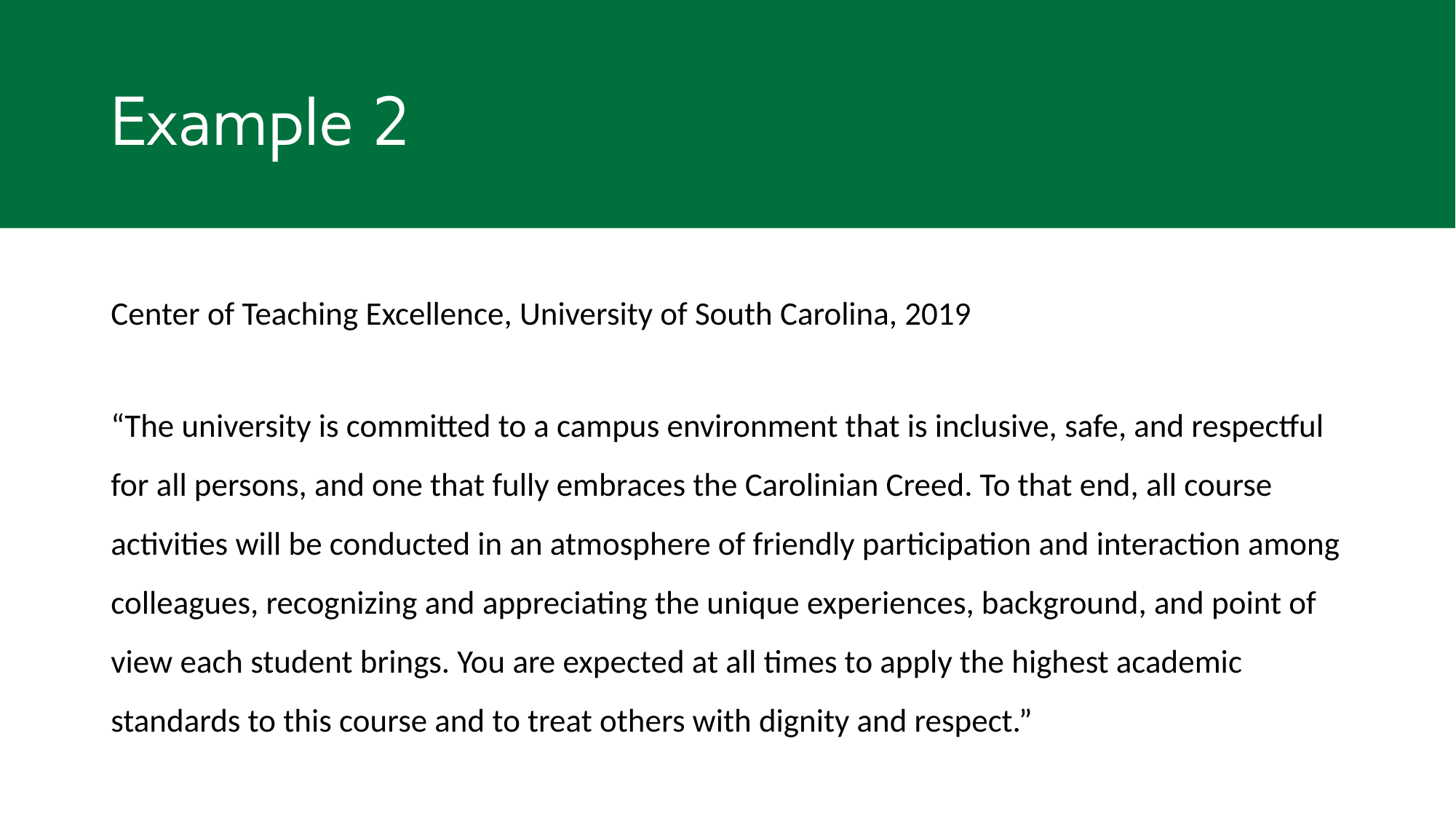

# Example 2
Center of Teaching Excellence, University of South Carolina, 2019
“The university is committed to a campus environment that is inclusive, safe, and respectful for all persons, and one that fully embraces the Carolinian Creed. To that end, all course activities will be conducted in an atmosphere of friendly participation and interaction among colleagues, recognizing and appreciating the unique experiences, background, and point of view each student brings. You are expected at all times to apply the highest academic standards to this course and to treat others with dignity and respect.”